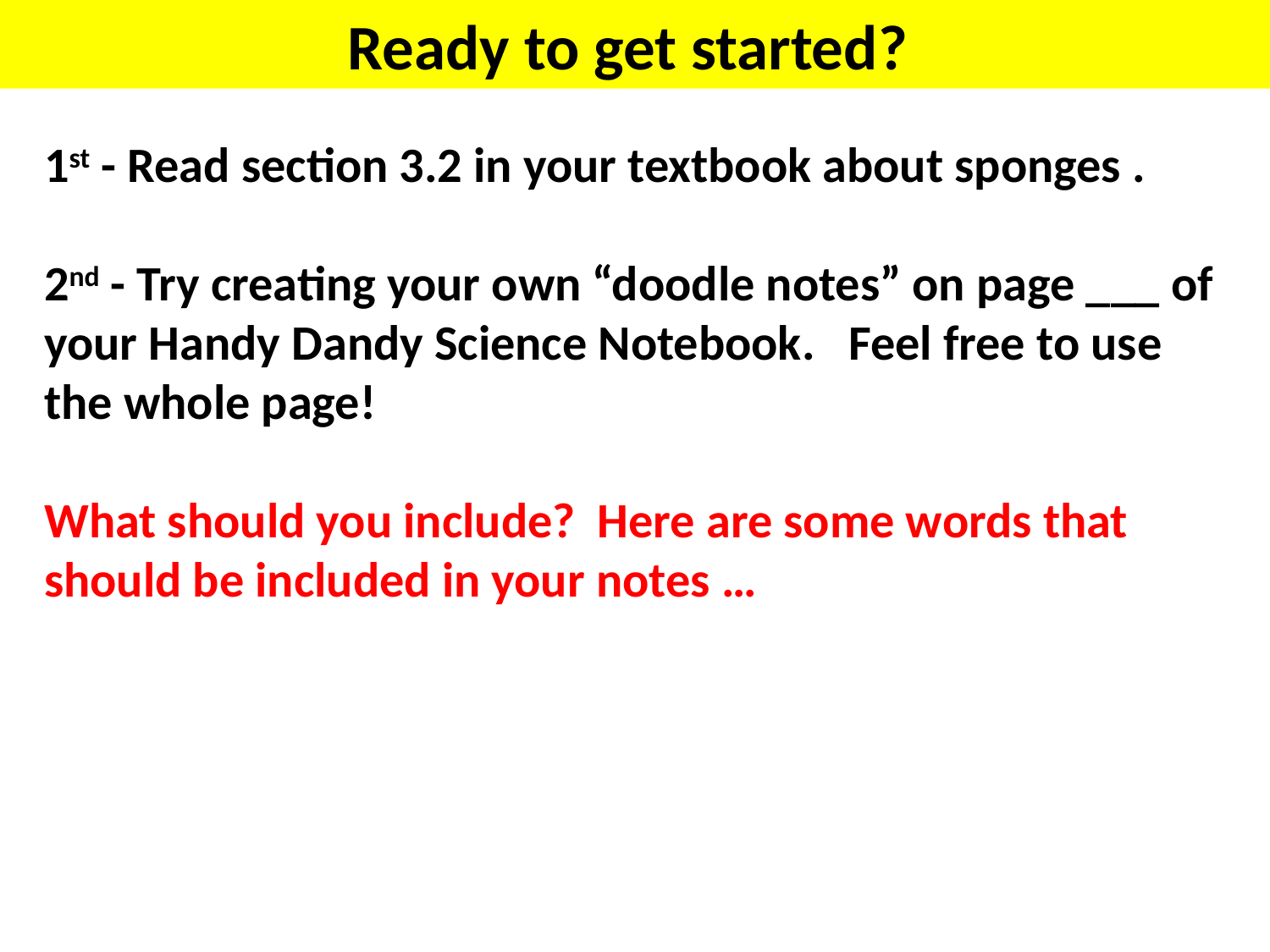

Ready to get started?
1st - Read section 3.2 in your textbook about sponges .

2nd - Try creating your own “doodle notes” on page ___ of your Handy Dandy Science Notebook.   Feel free to use the whole page!

What should you include?  Here are some words that should be included in your notes …